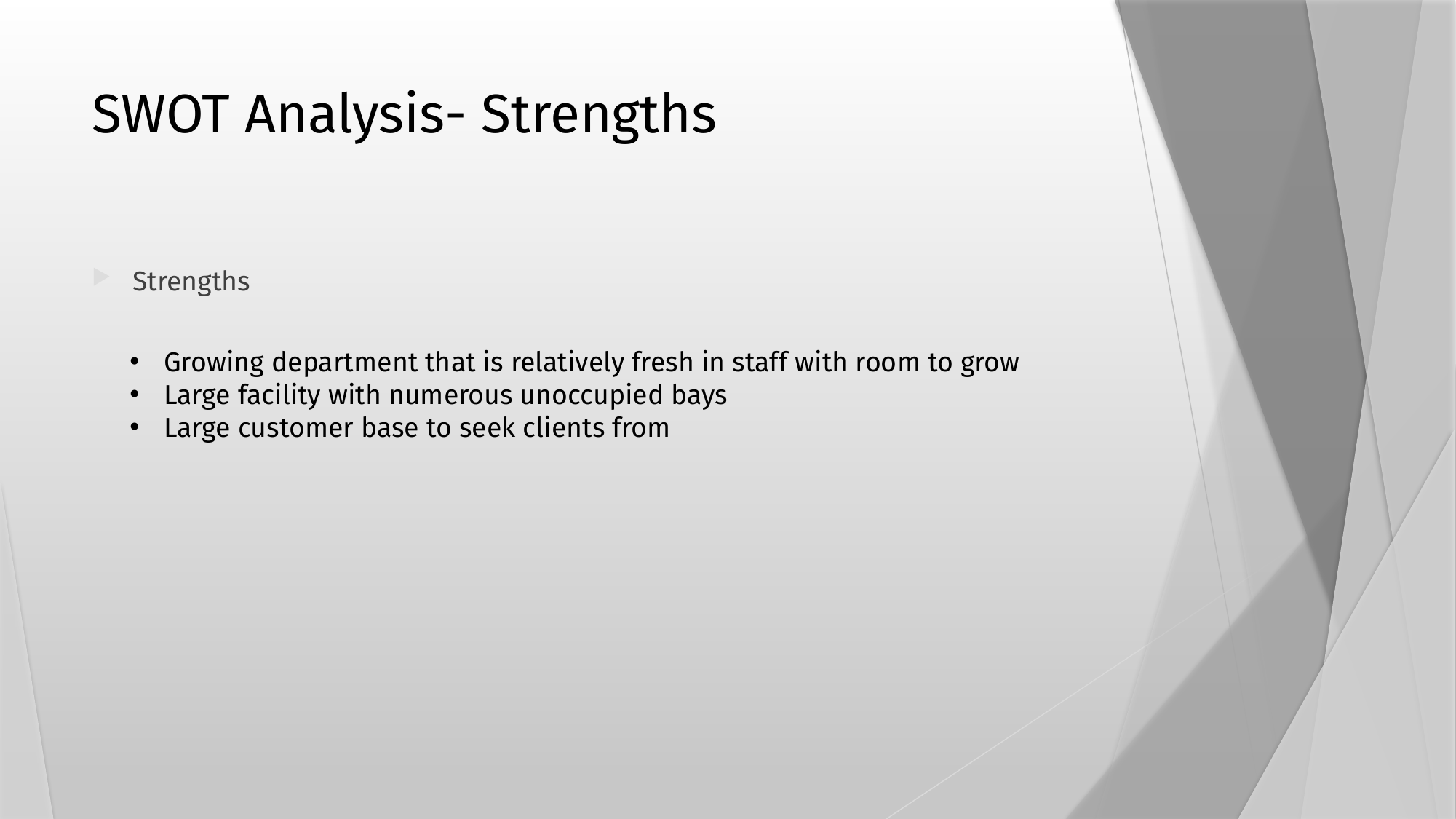

# SWOT Analysis- Strengths
Strengths
Growing department that is relatively fresh in staff with room to grow
Large facility with numerous unoccupied bays
Large customer base to seek clients from